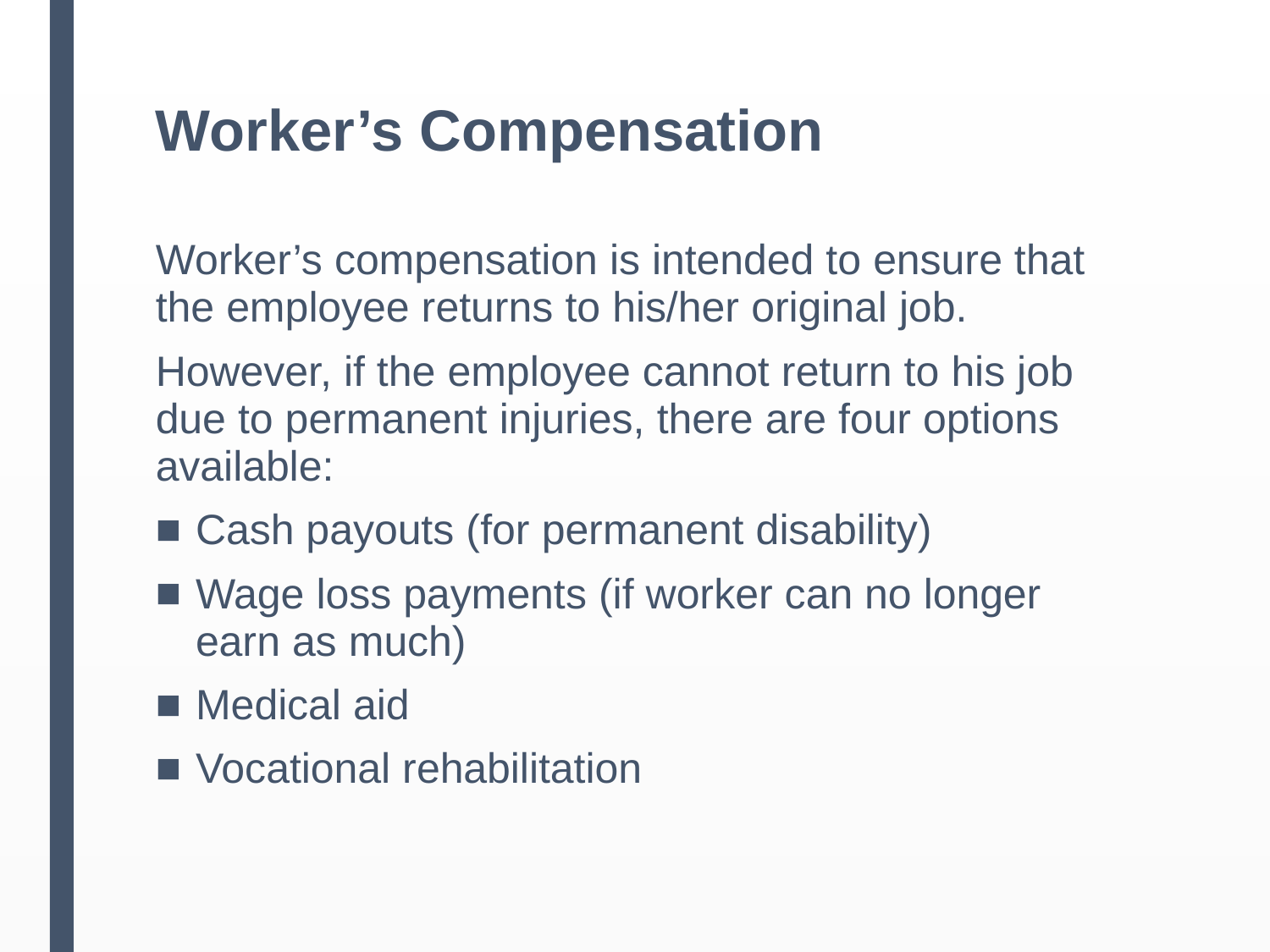

# Worker’s Compensation
Worker’s compensation is intended to ensure that the employee returns to his/her original job.
However, if the employee cannot return to his job due to permanent injuries, there are four options available:
Cash payouts (for permanent disability)
Wage loss payments (if worker can no longer earn as much)
Medical aid
Vocational rehabilitation